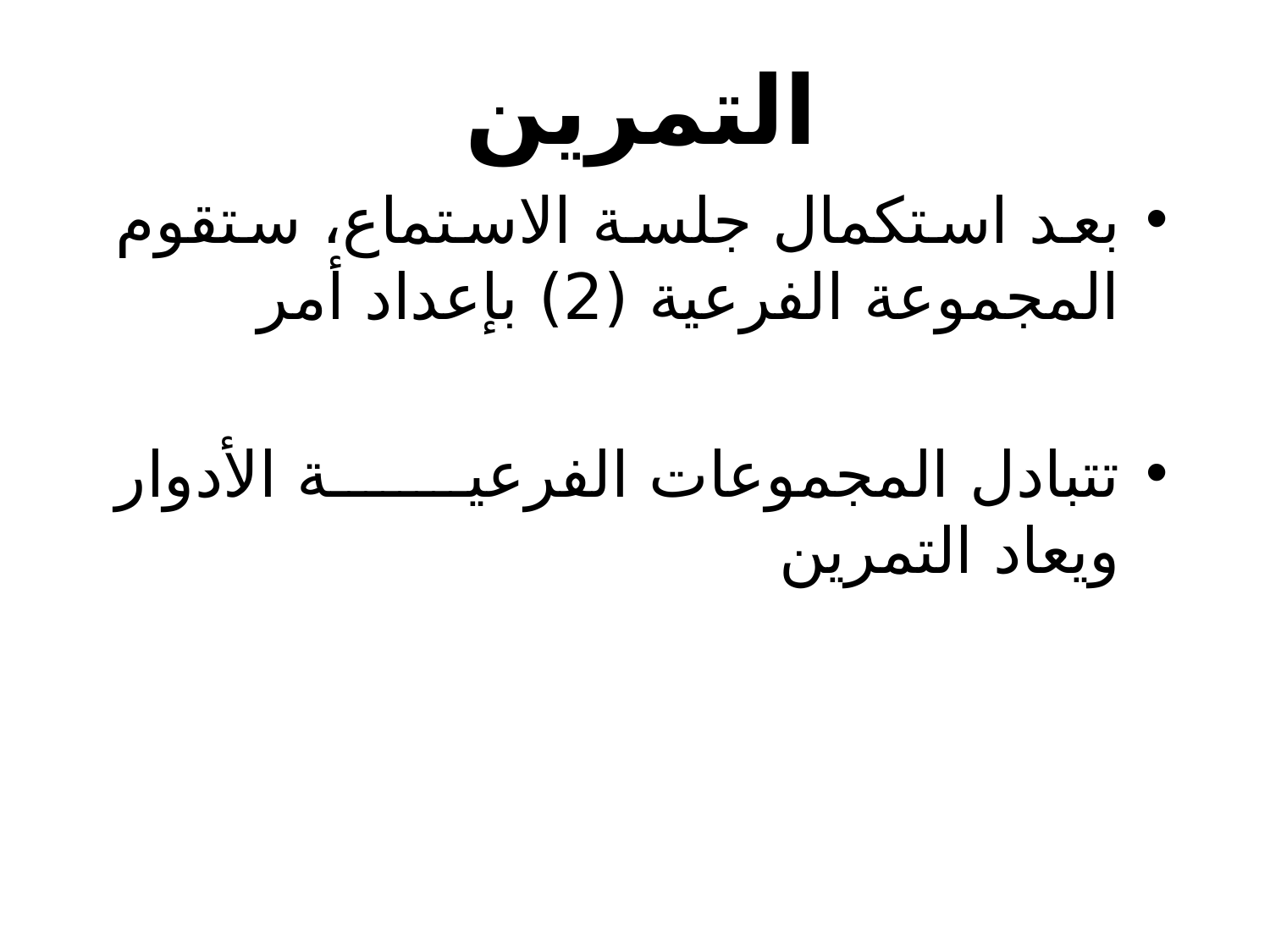

التمرين
بعد استكمال جلسة الاستماع، ستقوم المجموعة الفرعية (2) بإعداد أمر

تتبادل المجموعات الفرعية الأدوار ويعاد التمرين